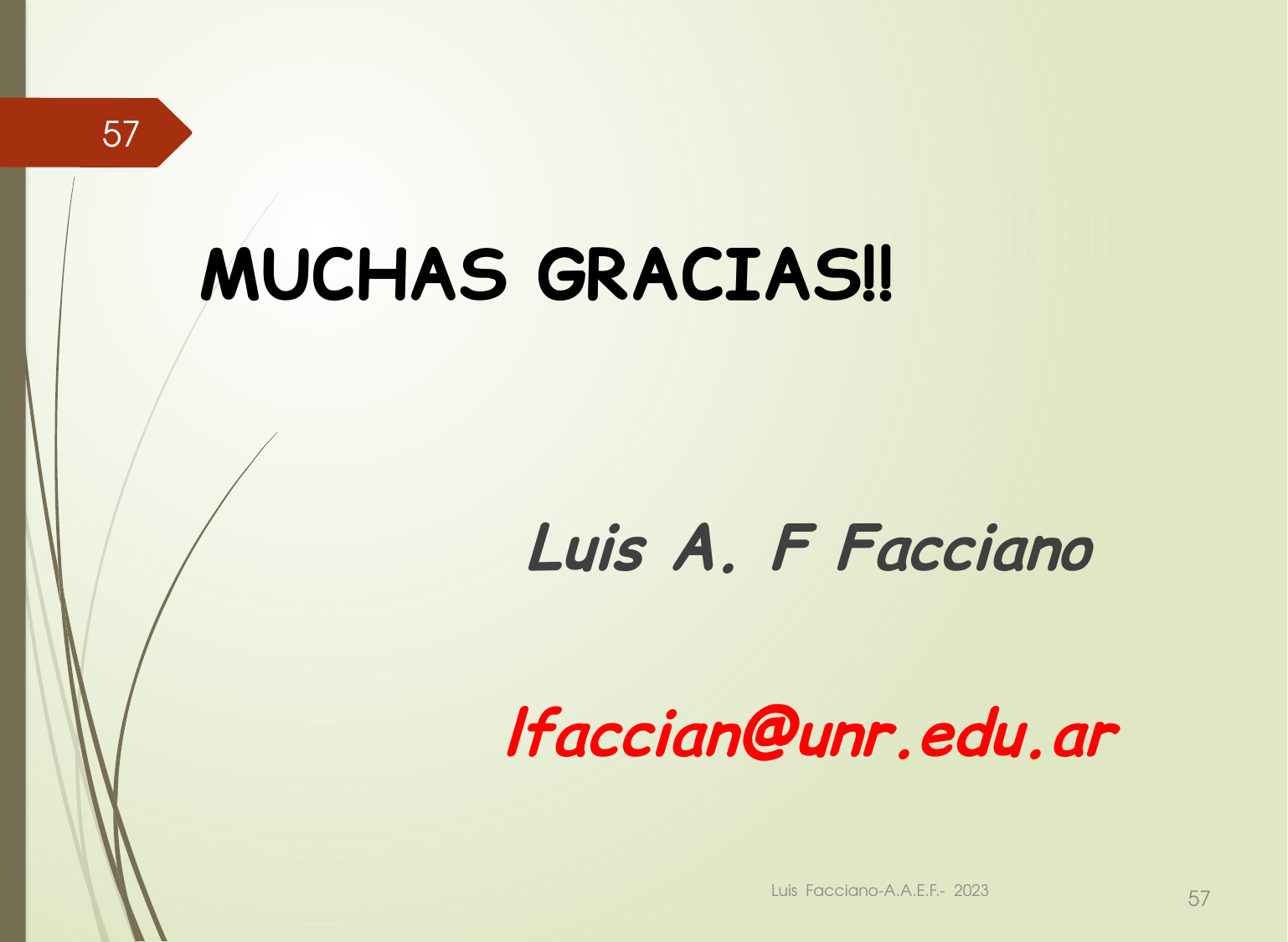

57
MUCHAS GRACIAS!!

Luis A. F Facciano

lfaccian@unr.edu.ar

Luis  Facciano-A.A.E.F.-  2023
57